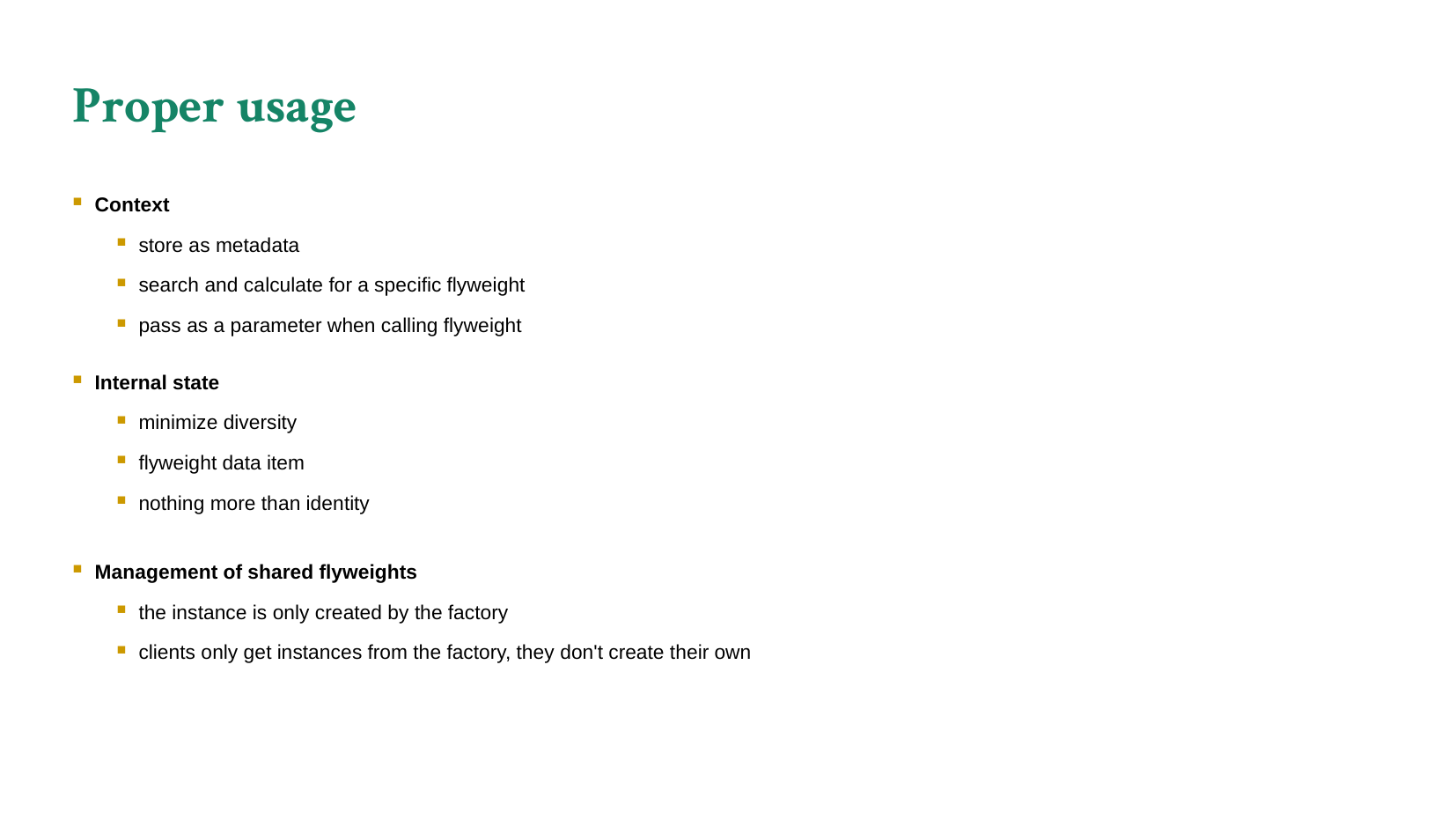

# Proper usage
Context
store as metadata
search and calculate for a specific flyweight
pass as a parameter when calling flyweight

Internal state
minimize diversity
flyweight data item
nothing more than identity

Management of shared flyweights
the instance is only created by the factory
clients only get instances from the factory, they don't create their own